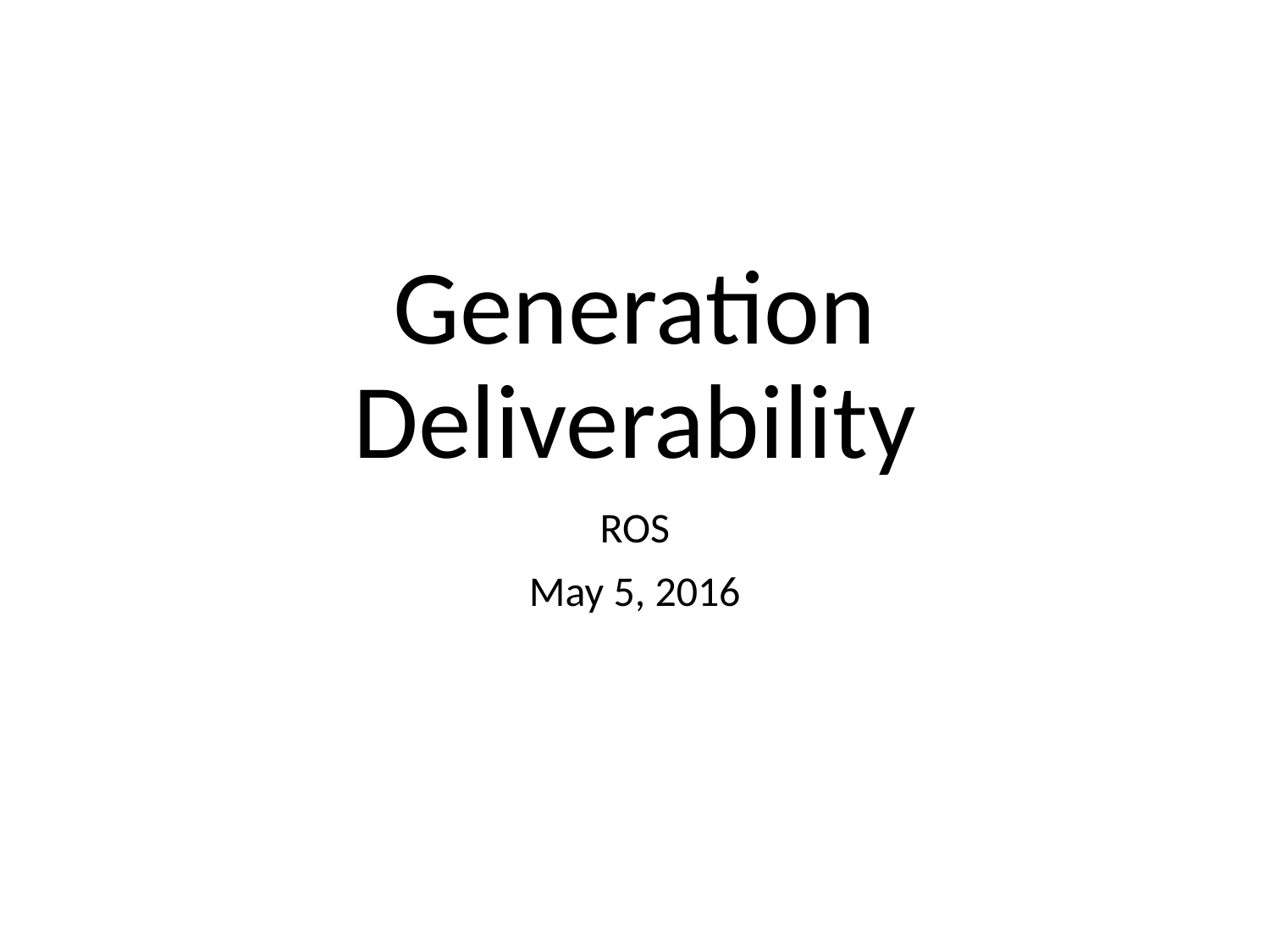

# Generation Deliverability
ROS
May 5, 2016